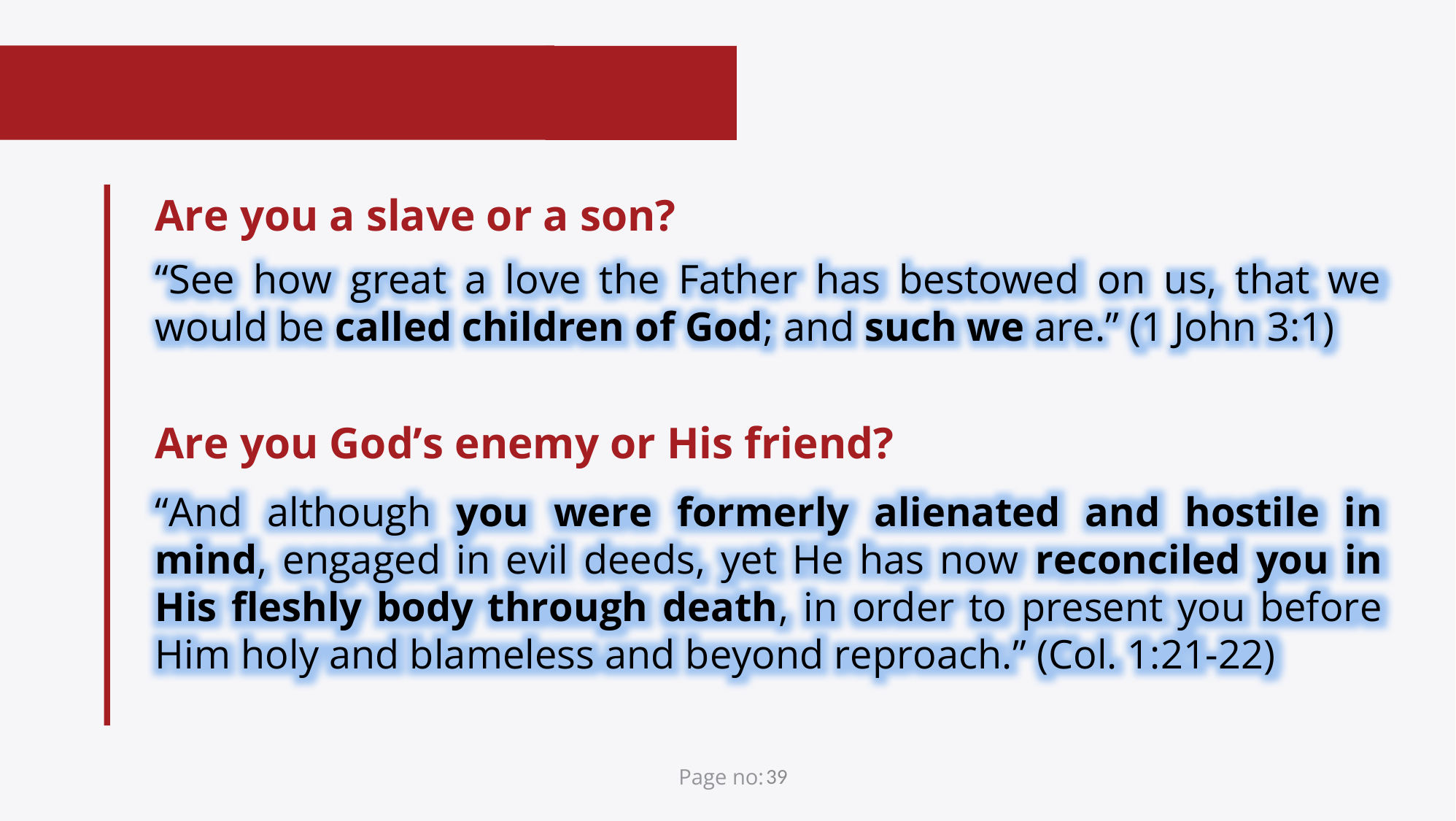

Are you a slave or a son?
“See how great a love the Father has bestowed on us, that we would be called children of God; and such we are.” (1 John 3:1)
Are you God’s enemy or His friend?
“And although you were formerly alienated and hostile in mind, engaged in evil deeds, yet He has now reconciled you in His fleshly body through death, in order to present you before Him holy and blameless and beyond reproach.” (Col. 1:21-22)